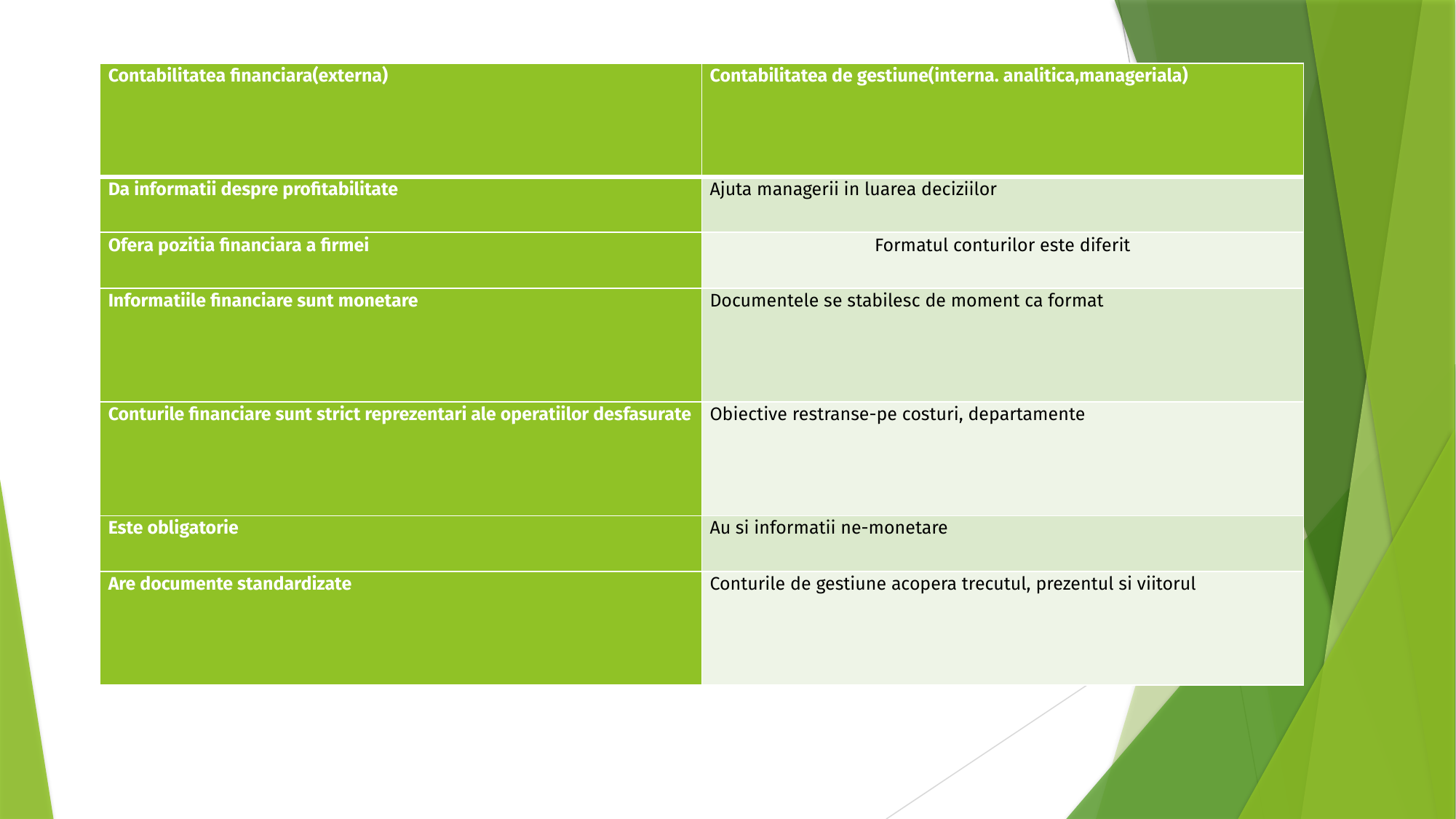

| Contabilitatea financiara(externa) | Contabilitatea de gestiune(interna. analitica,manageriala) |
| --- | --- |
| Da informatii despre profitabilitate | Ajuta managerii in luarea deciziilor |
| Ofera pozitia financiara a firmei | Formatul conturilor este diferit |
| Informatiile financiare sunt monetare | Documentele se stabilesc de moment ca format |
| Conturile financiare sunt strict reprezentari ale operatiilor desfasurate | Obiective restranse-pe costuri, departamente |
| Este obligatorie | Au si informatii ne-monetare |
| Are documente standardizate | Conturile de gestiune acopera trecutul, prezentul si viitorul |
#